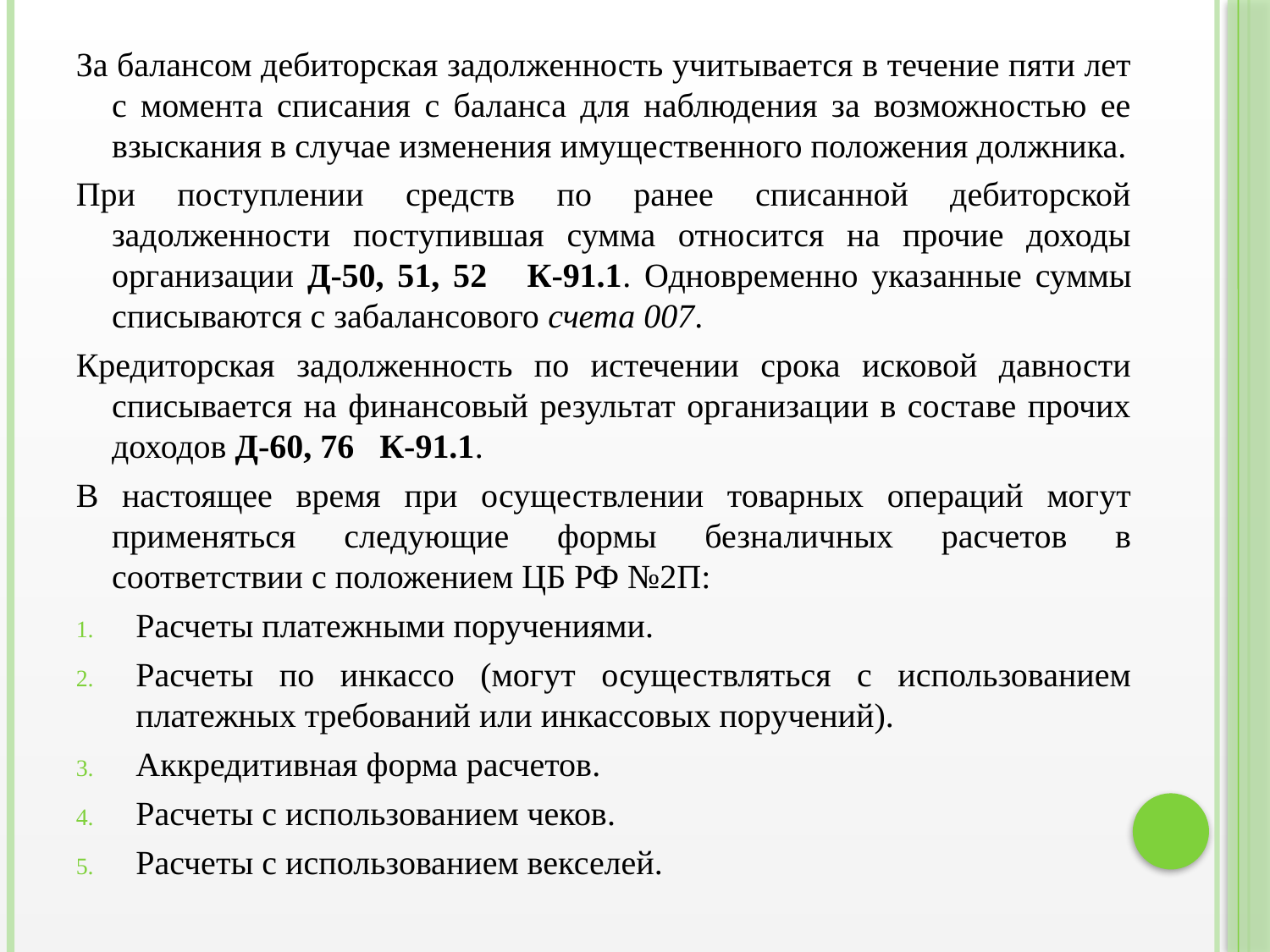

За балансом дебиторская задолженность учитывается в течение пяти лет с момента списания с баланса для наблюдения за возможностью ее взыскания в случае изменения имущественного положения должника.
При поступлении средств по ранее списанной дебиторской задолженности поступившая сумма относится на прочие доходы организации Д-50, 51, 52   К-91.1. Одновременно указанные суммы списываются с забалансового счета 007.
Кредиторская задолженность по истечении срока исковой давности списывается на финансовый результат организации в составе прочих доходов Д-60, 76   К-91.1.
В настоящее время при осуществлении товарных операций могут применяться следующие формы безналичных расчетов в соответствии с положением ЦБ РФ №2П:
Расчеты платежными поручениями.
Расчеты по инкассо (могут осуществляться с использованием платежных требований или инкассовых поручений).
Аккредитивная форма расчетов.
Расчеты с использованием чеков.
Расчеты с использованием векселей.